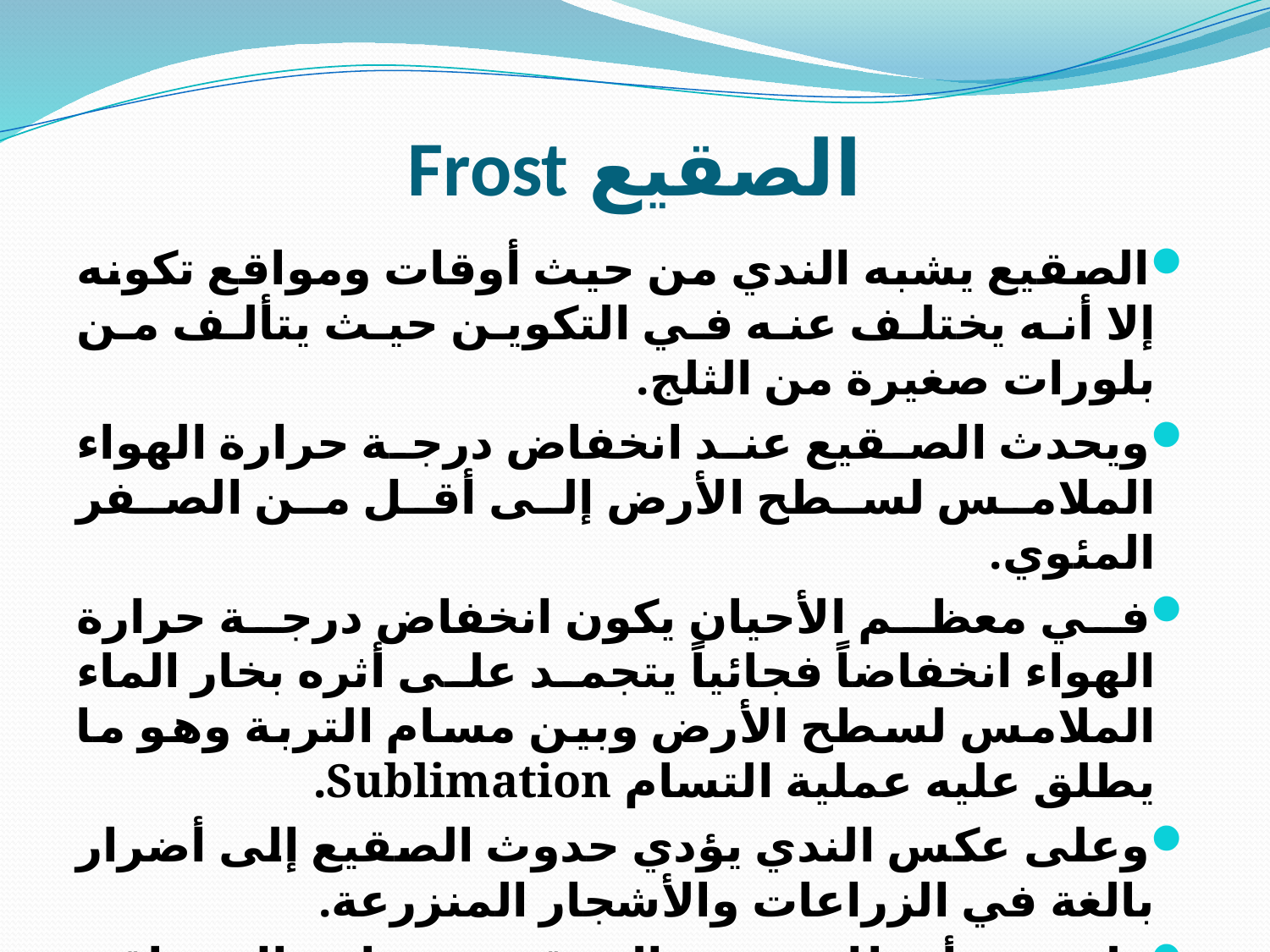

# الصقيع Frost
الصقيع يشبه الندي من حيث أوقات ومواقع تكونه إلا أنه يختلف عنه في التكوين حيث يتألف من بلورات صغيرة من الثلج.
ويحدث الصقيع عند انخفاض درجة حرارة الهواء الملامس لسطح الأرض إلى أقل من الصفر المئوي.
في معظم الأحيان يكون انخفاض درجة حرارة الهواء انخفاضاً فجائياً يتجمد على أثره بخار الماء الملامس لسطح الأرض وبين مسام التربة وهو ما يطلق عليه عملية التسام Sublimation.
وعلى عكس الندي يؤدي حدوث الصقيع إلى أضرار بالغة في الزراعات والأشجار المنزرعة.
ولتجنب أخطار حدوث الصقيع يتم إشعال مواقد خاصة لتدفئة الزراعات ليلاً.